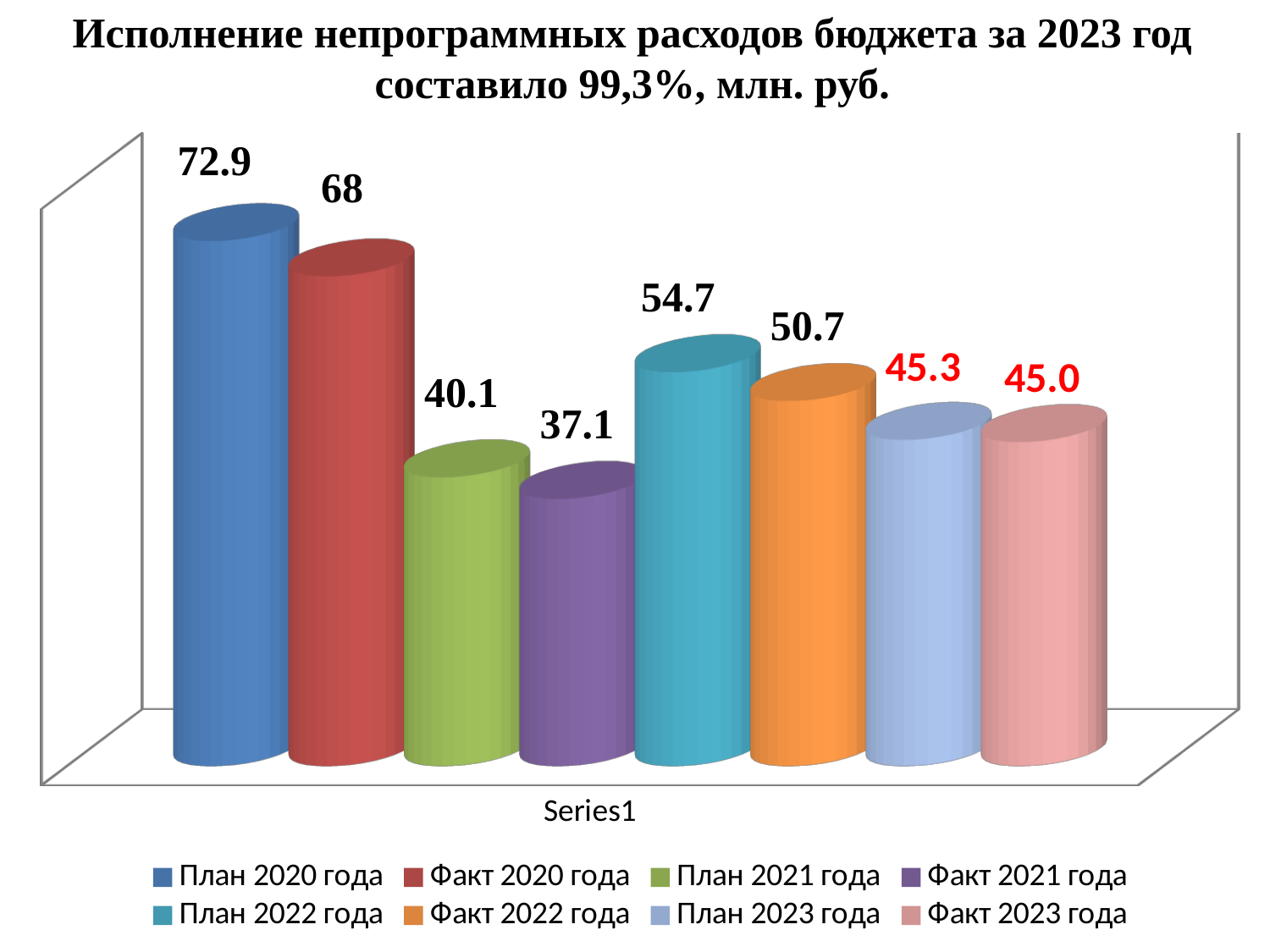

Исполнение непрограммных расходов бюджета за 2023 год составило 99,3%, млн. руб.

[unsupported chart]